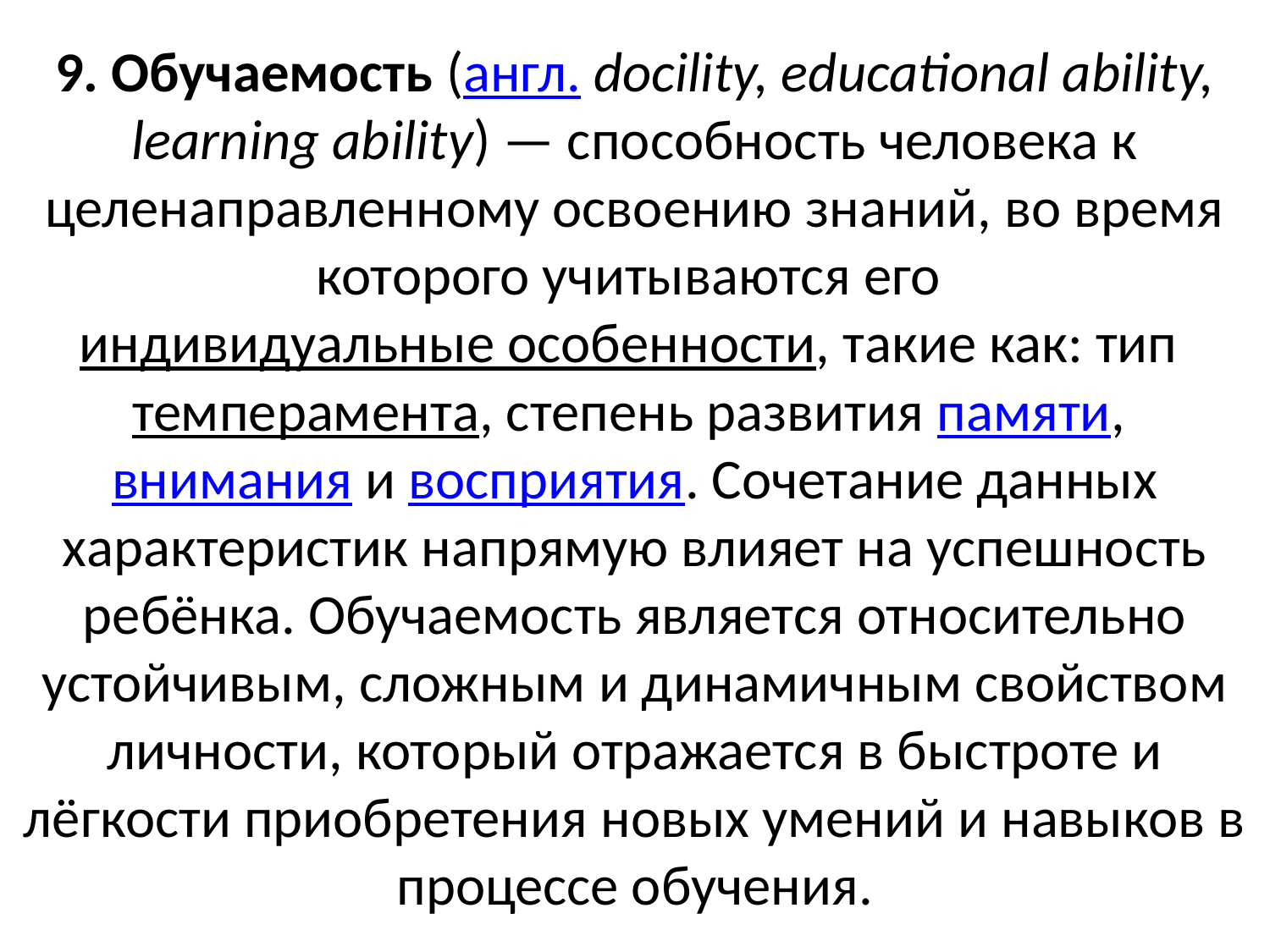

# 9. Обучаемость (англ. docility, educational ability, learning ability) — способность человека к целенаправленному освоению знаний, во время которого учитываются его индивидуальные особенности, такие как: тип темперамента, степень развития памяти, внимания и восприятия. Сочетание данных характеристик напрямую влияет на успешность ребёнка. Обучаемость является относительно устойчивым, сложным и динамичным свойством личности, который отражается в быстроте и лёгкости приобретения новых умений и навыков в процессе обучения.